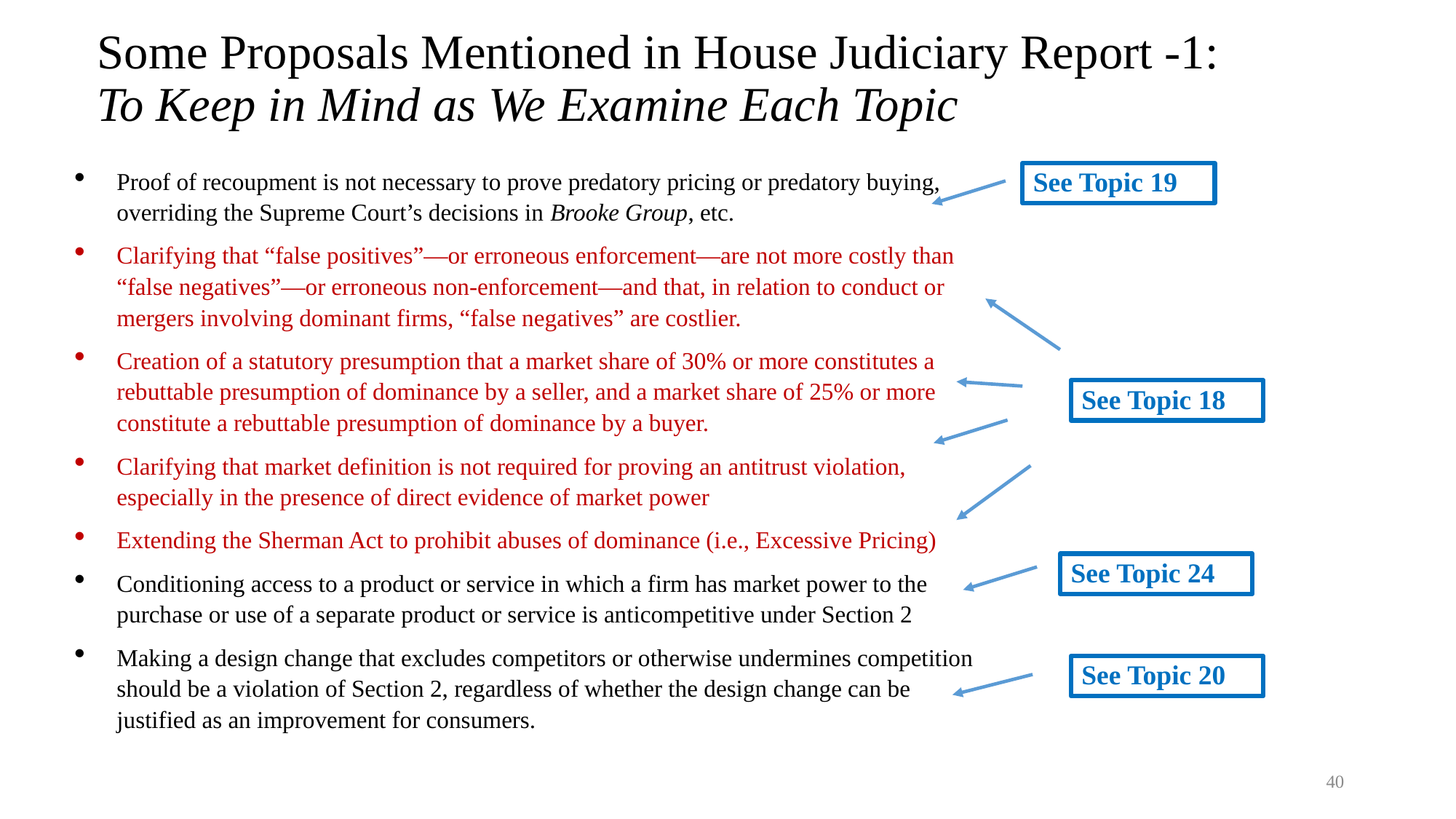

# Some Proposals Mentioned in House Judiciary Report -1: To Keep in Mind as We Examine Each Topic
Proof of recoupment is not necessary to prove predatory pricing or predatory buying, overriding the Supreme Court’s decisions in Brooke Group, etc.
Clarifying that “false positives”—or erroneous enforcement—are not more costly than “false negatives”—or erroneous non-enforcement—and that, in relation to conduct or mergers involving dominant firms, “false negatives” are costlier.
Creation of a statutory presumption that a market share of 30% or more constitutes a rebuttable presumption of dominance by a seller, and a market share of 25% or more constitute a rebuttable presumption of dominance by a buyer.
Clarifying that market definition is not required for proving an antitrust violation, especially in the presence of direct evidence of market power
Extending the Sherman Act to prohibit abuses of dominance (i.e., Excessive Pricing)
Conditioning access to a product or service in which a firm has market power to the purchase or use of a separate product or service is anticompetitive under Section 2
Making a design change that excludes competitors or otherwise undermines competition should be a violation of Section 2, regardless of whether the design change can be justified as an improvement for consumers.
See Topic 19
See Topic 18
See Topic 24
See Topic 20
40